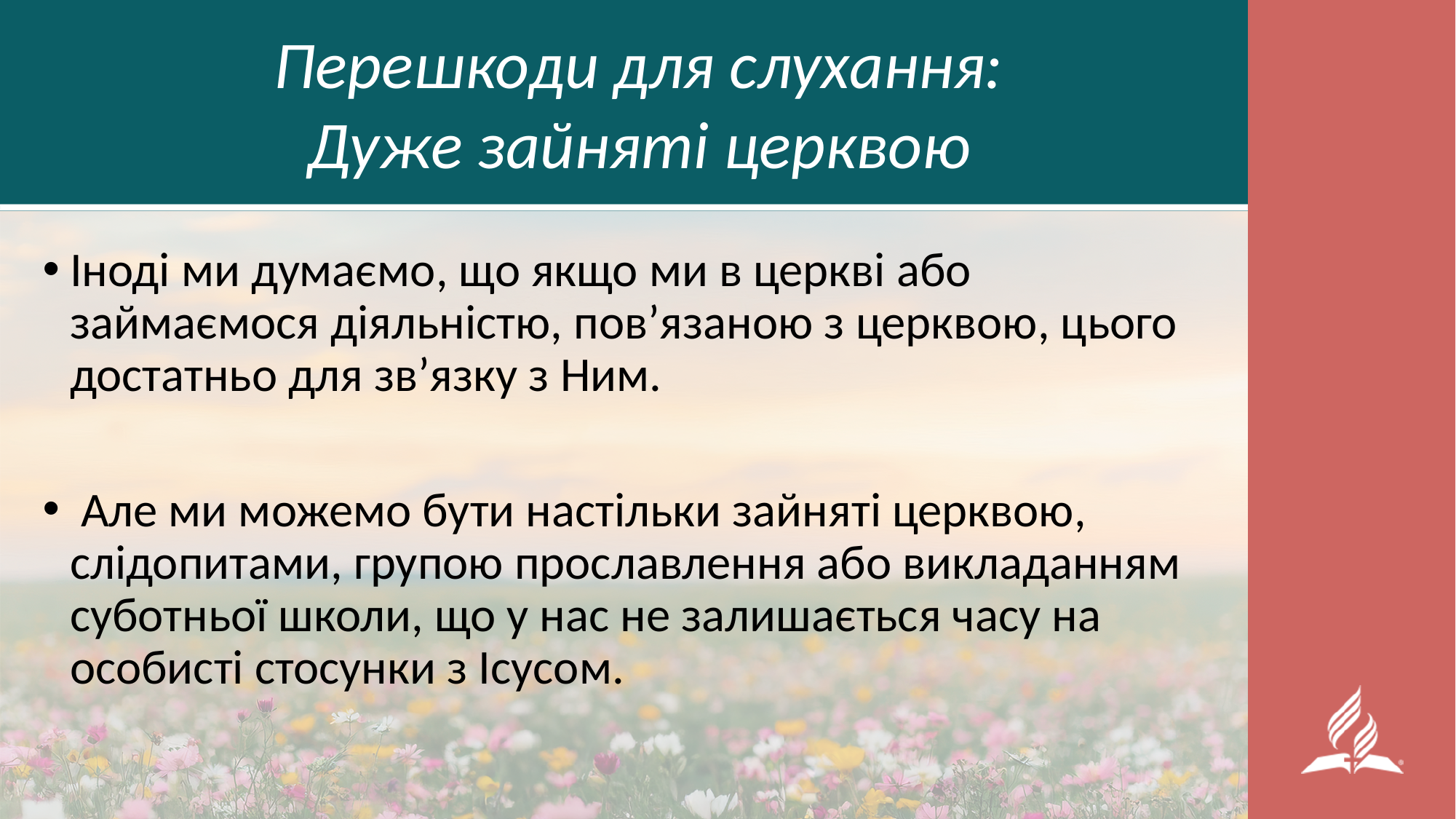

Перешкоди для слухання:
Дуже зайняті церквою
Іноді ми думаємо, що якщо ми в церкві або займаємося діяльністю, пов’язаною з церквою, цього достатньо для зв’язку з Ним.

 Але ми можемо бути настільки зайняті церквою, слідопитами, групою прославлення або викладанням суботньої школи, що у нас не залишається часу на особисті стосунки з Ісусом.